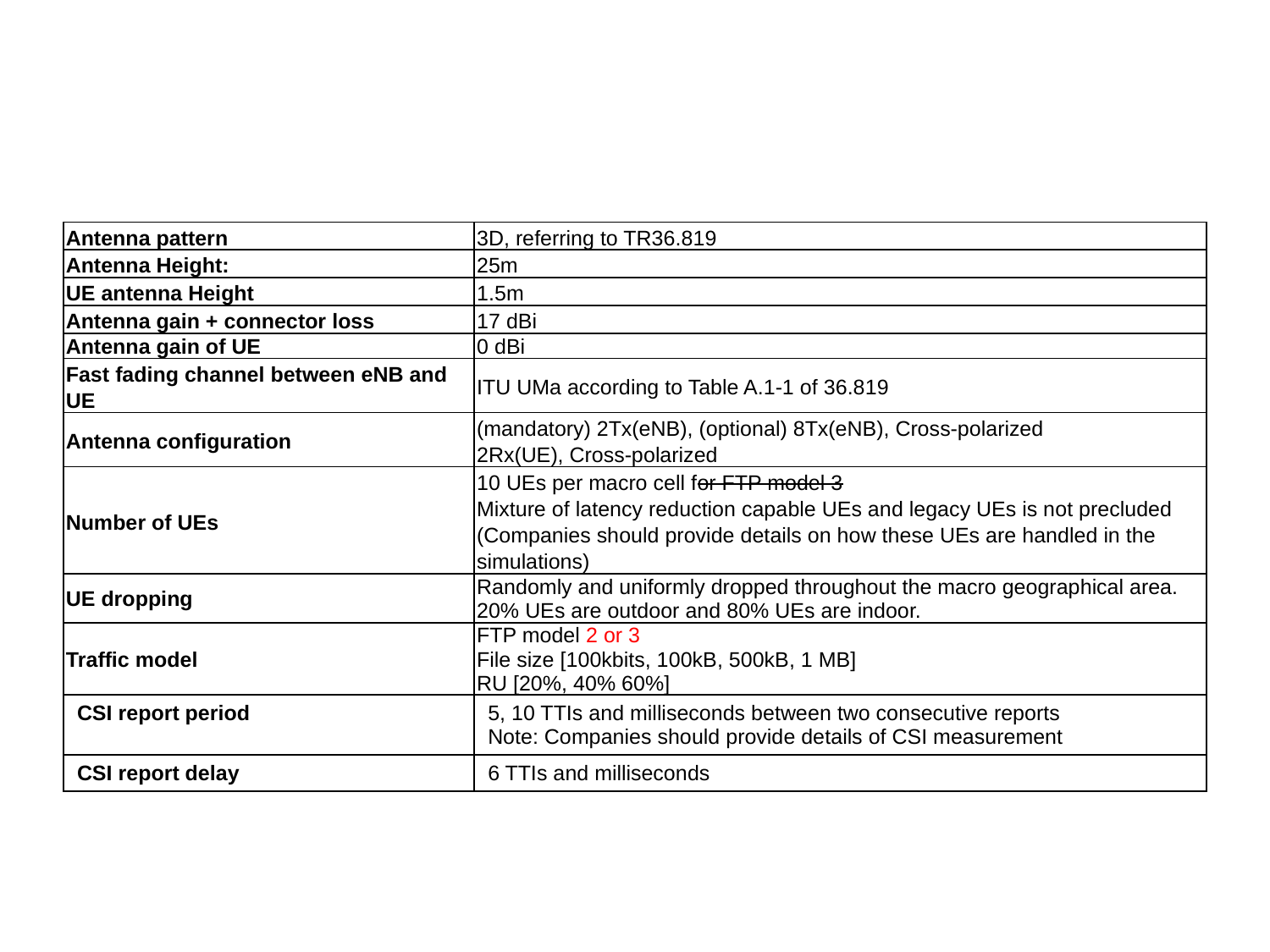

#
| Antenna pattern | 3D, referring to TR36.819 |
| --- | --- |
| Antenna Height: | 25m |
| UE antenna Height | 1.5m |
| Antenna gain + connector loss | 17 dBi |
| Antenna gain of UE | 0 dBi |
| Fast fading channel between eNB and UE | ITU UMa according to Table A.1-1 of 36.819 |
| Antenna configuration | (mandatory) 2Tx(eNB), (optional) 8Tx(eNB), Cross-polarized 2Rx(UE), Cross-polarized |
| Number of UEs | 10 UEs per macro cell for FTP model 3 Mixture of latency reduction capable UEs and legacy UEs is not precluded (Companies should provide details on how these UEs are handled in the simulations) |
| UE dropping | Randomly and uniformly dropped throughout the macro geographical area. 20% UEs are outdoor and 80% UEs are indoor. |
| Traffic model | FTP model 2 or 3 File size [100kbits, 100kB, 500kB, 1 MB] RU [20%, 40% 60%] |
| CSI report period | 5, 10 TTIs and milliseconds between two consecutive reports Note: Companies should provide details of CSI measurement |
| CSI report delay | 6 TTIs and milliseconds |